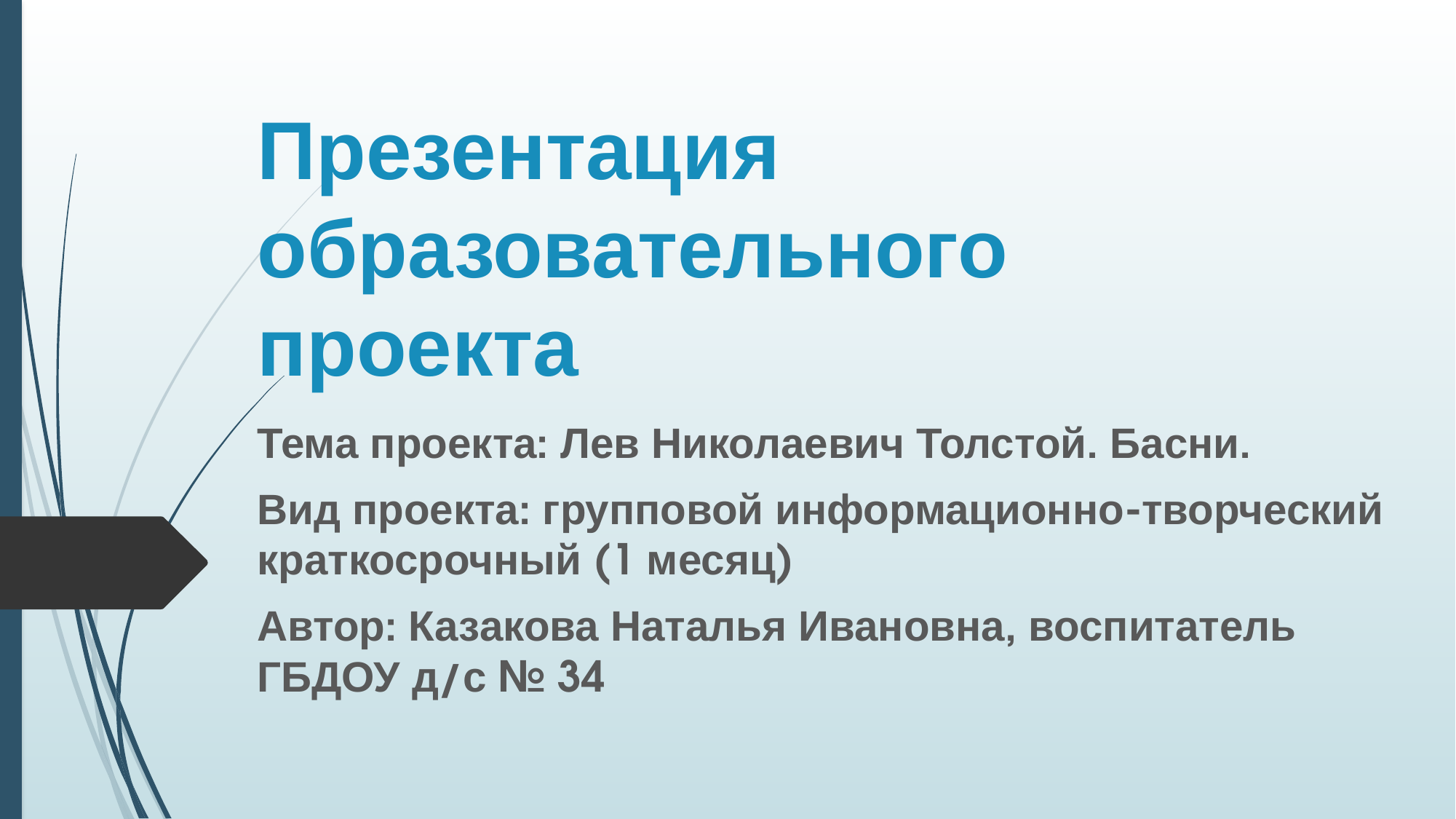

# Презентация образовательного проекта
Тема проекта: Лев Николаевич Толстой. Басни.
Вид проекта: групповой информационно-творческий краткосрочный (1 месяц)
Автор: Казакова Наталья Ивановна, воспитатель ГБДОУ д/с № 34